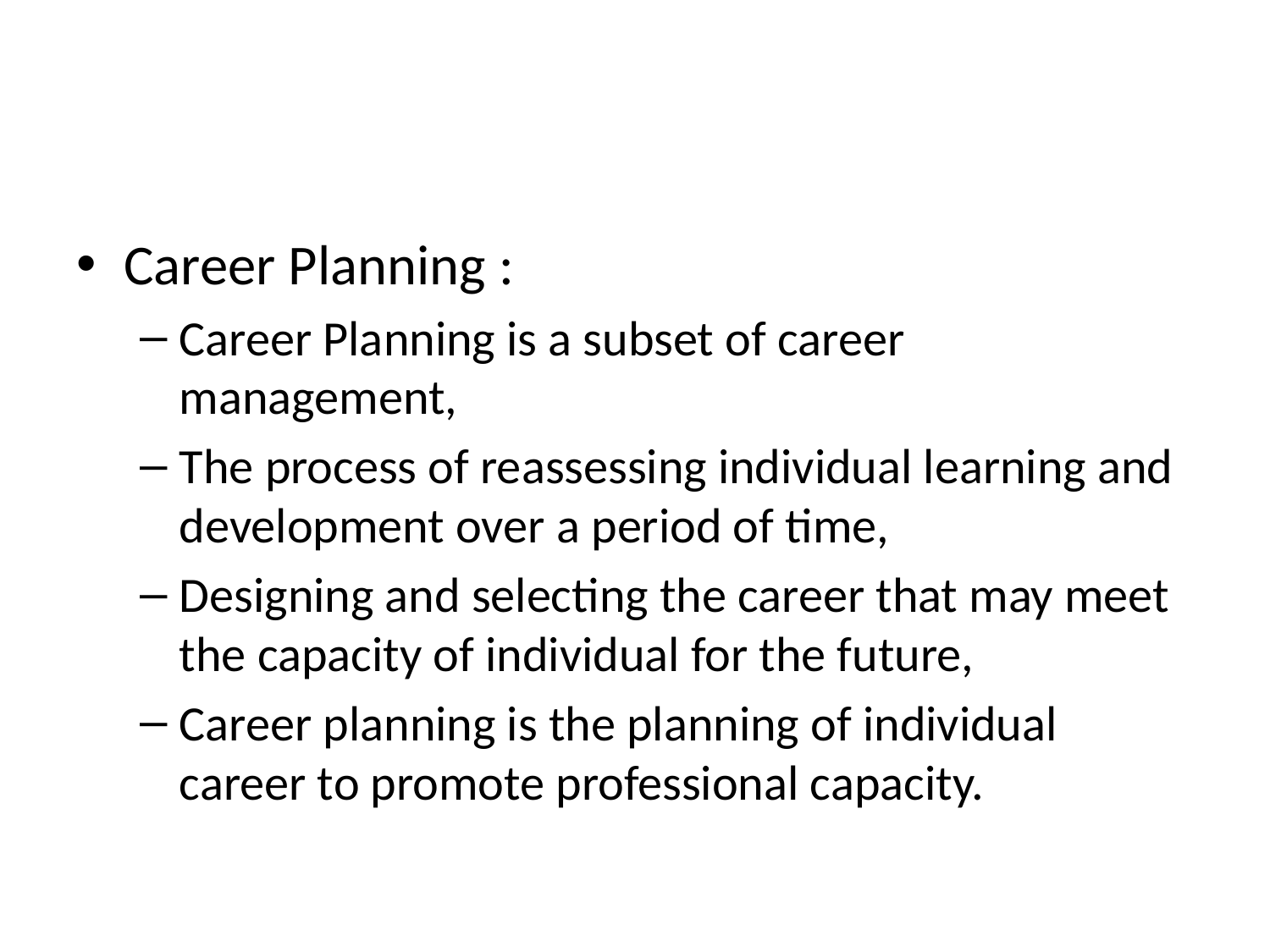

#
Career Planning :
Career Planning is a subset of career management,
The process of reassessing individual learning and development over a period of time,
Designing and selecting the career that may meet the capacity of individual for the future,
Career planning is the planning of individual career to promote professional capacity.